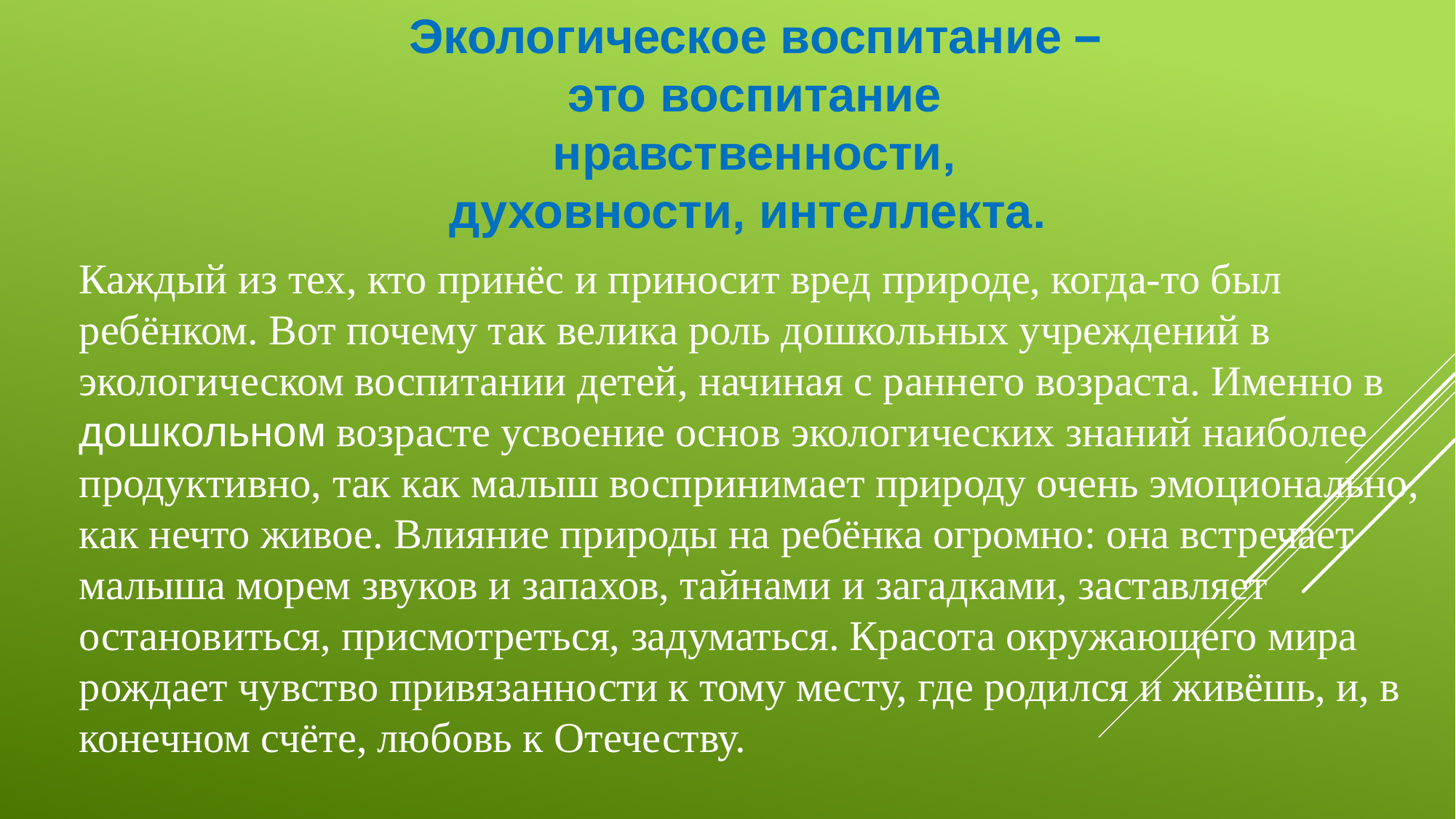

Экологическое воспитание – это воспитание нравственности, духовности, интеллекта.
Каждый из тех, кто принёс и приносит вред природе, когда-то был ребёнком. Вот почему так велика роль дошкольных учреждений в экологическом воспитании детей, начиная с раннего возраста. Именно в дошкольном возрасте усвоение основ экологических знаний наиболее продуктивно, так как малыш воспринимает природу очень эмоционально, как нечто живое. Влияние природы на ребёнка огромно: она встречает малыша морем звуков и запахов, тайнами и загадками, заставляет остановиться, присмотреться, задуматься. Красота окружающего мира рождает чувство привязанности к тому месту, где родился и живёшь, и, в конечном счёте, любовь к Отечеству.